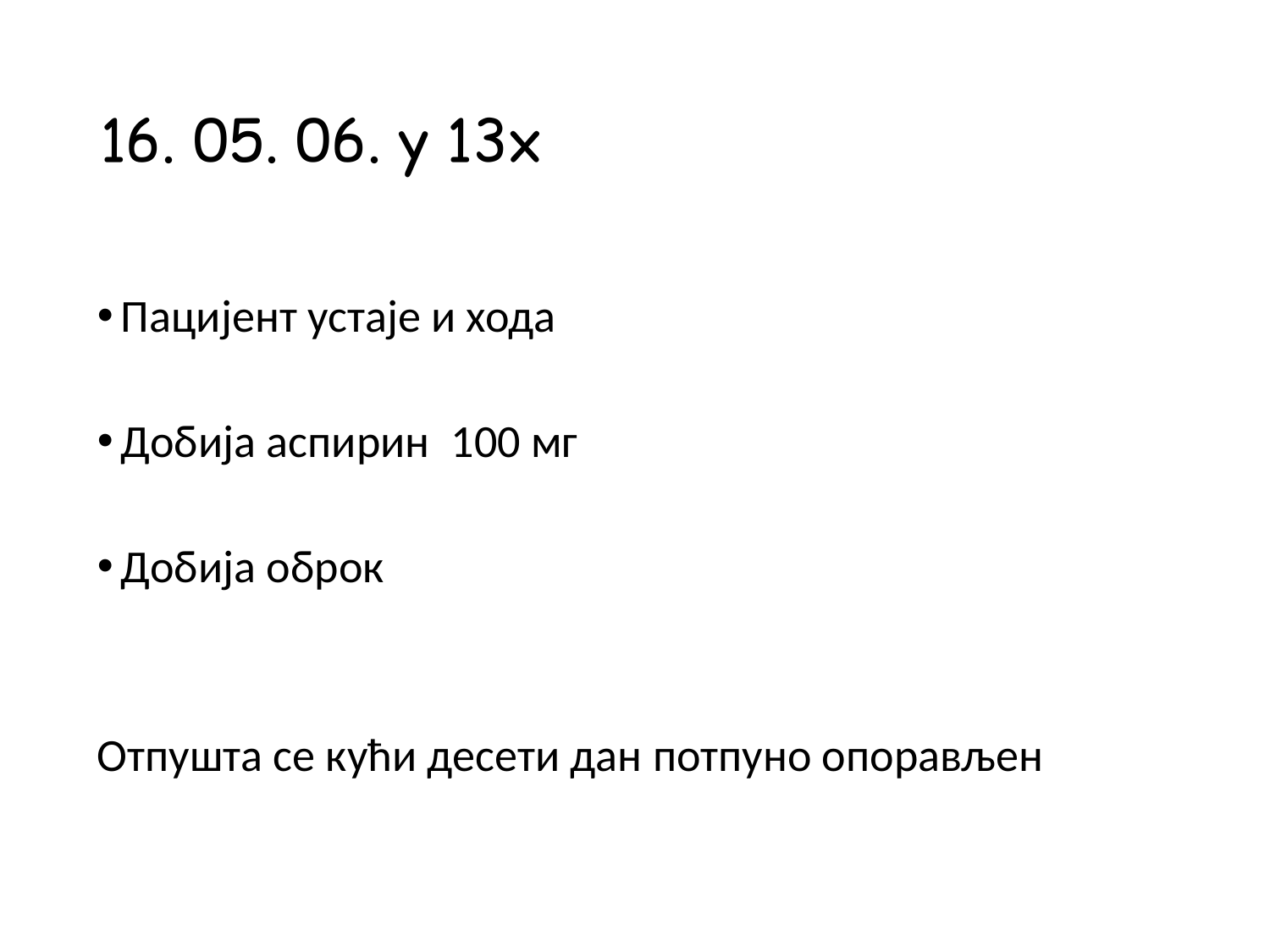

# 16. 05. 06. у 13х
Пацијент устаје и хода

Добија аспирин  100 мг

Добија оброк

Отпушта се кући десети дан потпуно опорављен